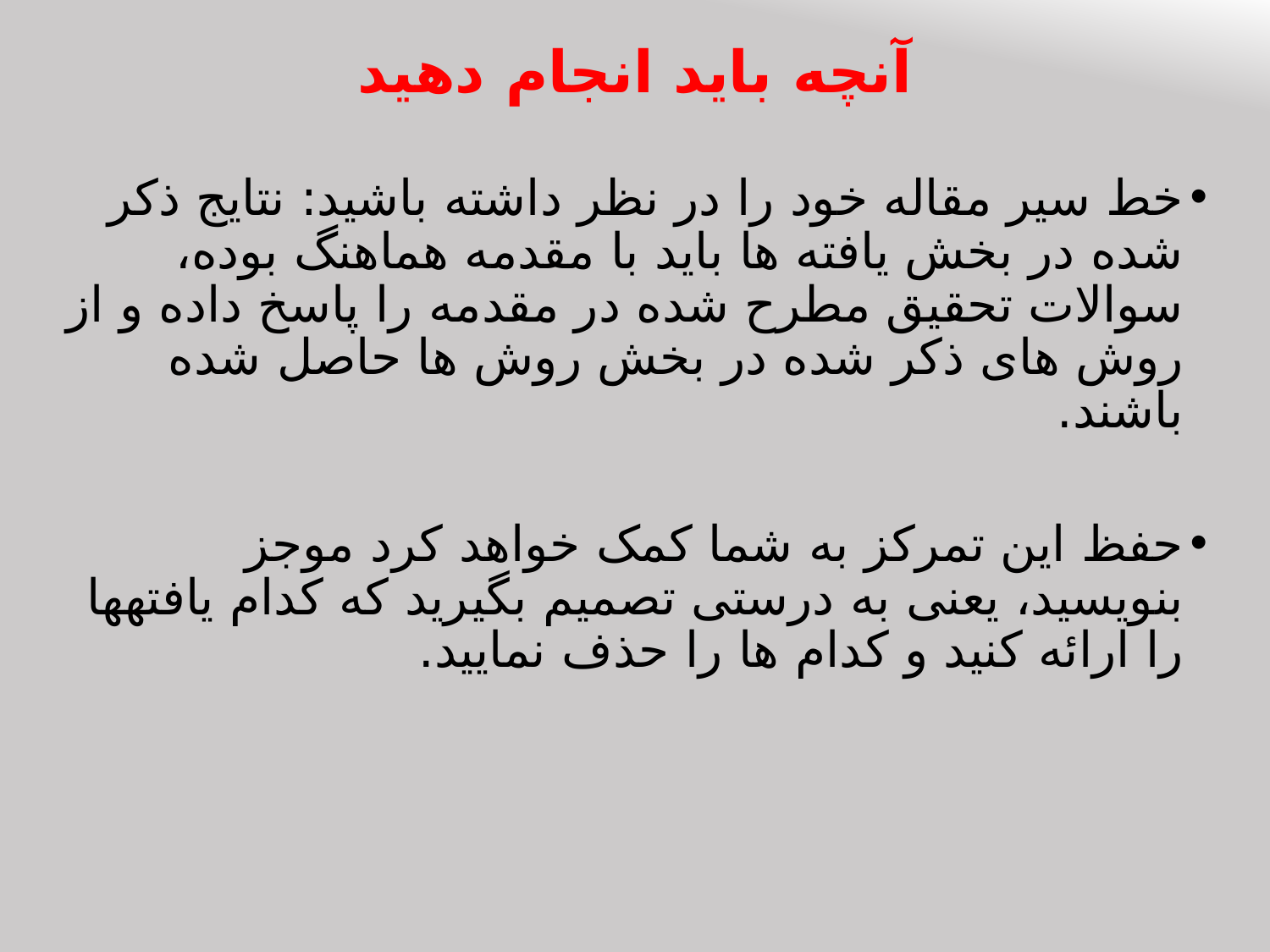

# آنچه باید انجام دهید
خط سیر مقاله خود را در نظر داشته باشید: نتایج ذکر شده در بخش یافته ها باید با مقدمه هماهنگ بوده، سوالات تحقیق مطرح شده در مقدمه را پاسخ داده و از روش های ذکر شده در بخش روش ها حاصل شده باشند.

حفظ این تمرکز به شما کمک خواهد کرد موجز بنویسید، یعنی به درستی تصمیم بگیرید که کدام یافته‎ها را ارائه کنید و کدام ها را حذف نمایید.